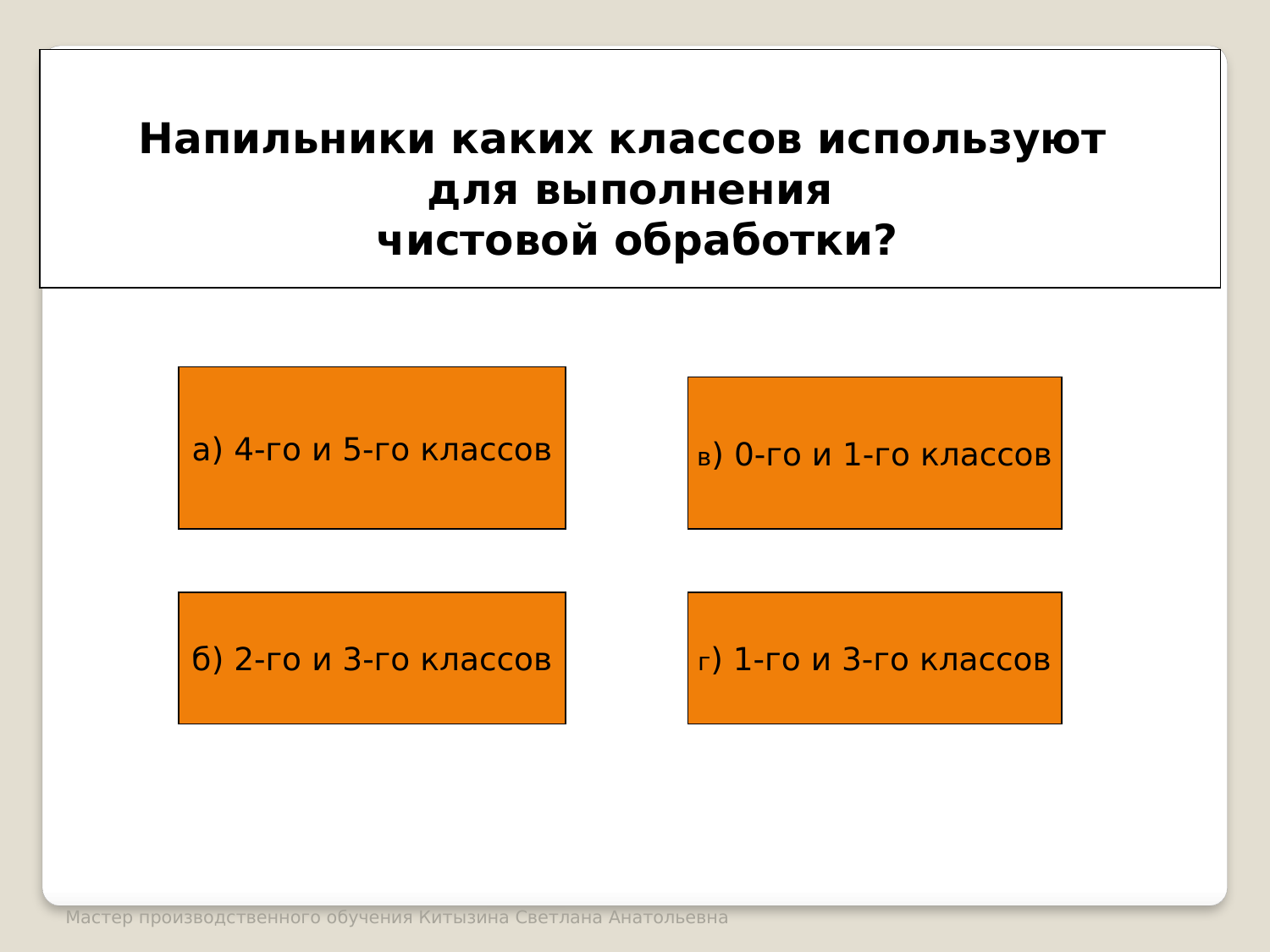

Напильники каких классов используют
для выполнения
 чистовой обработки?
а) 4-го и 5-го классов
в) 0-го и 1-го классов
б) 2-го и 3-го классов
г) 1-го и 3-го классов
Мастер производственного обучения Китызина Светлана Анатольевна